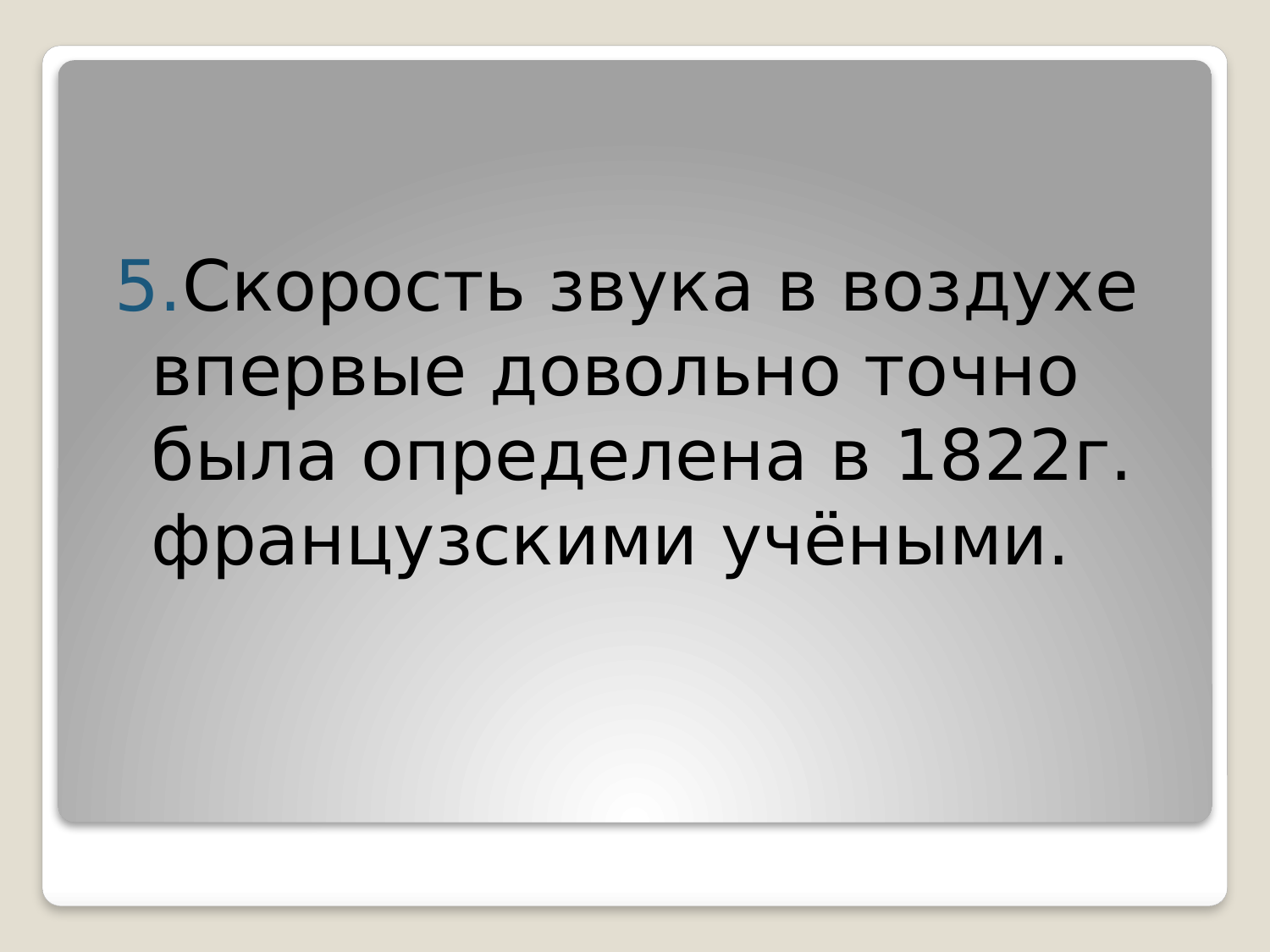

5.Скорость звука в воздухе впервые довольно точно была определена в 1822г. французскими учёными.

#